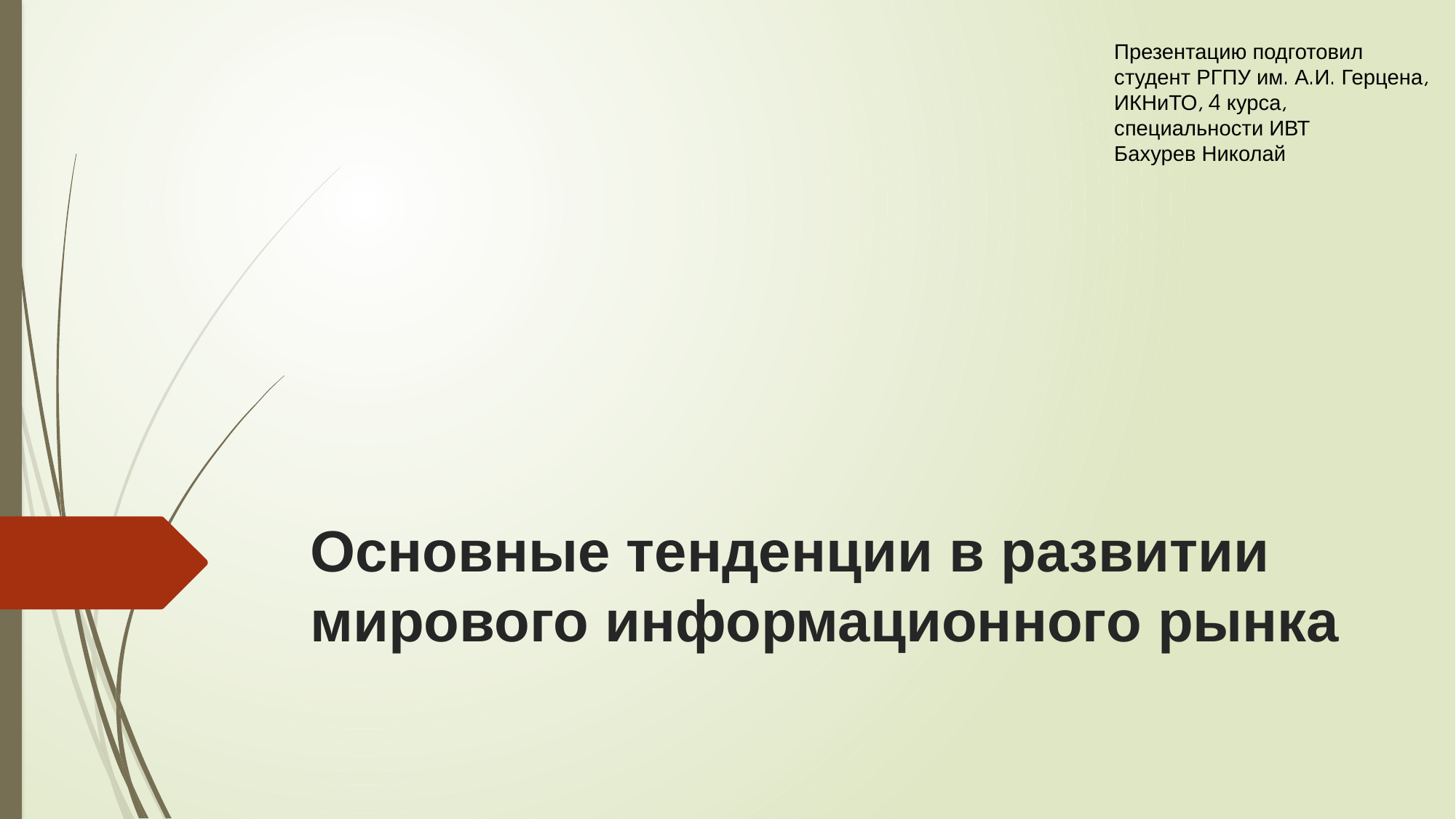

Презентацию подготовил
студент РГПУ им. А.И. Герцена,
ИКНиТО, 4 курса,
специальности ИВТ
Бахурев Николай
# Основные тенденции в развитии мирового информационного рынка